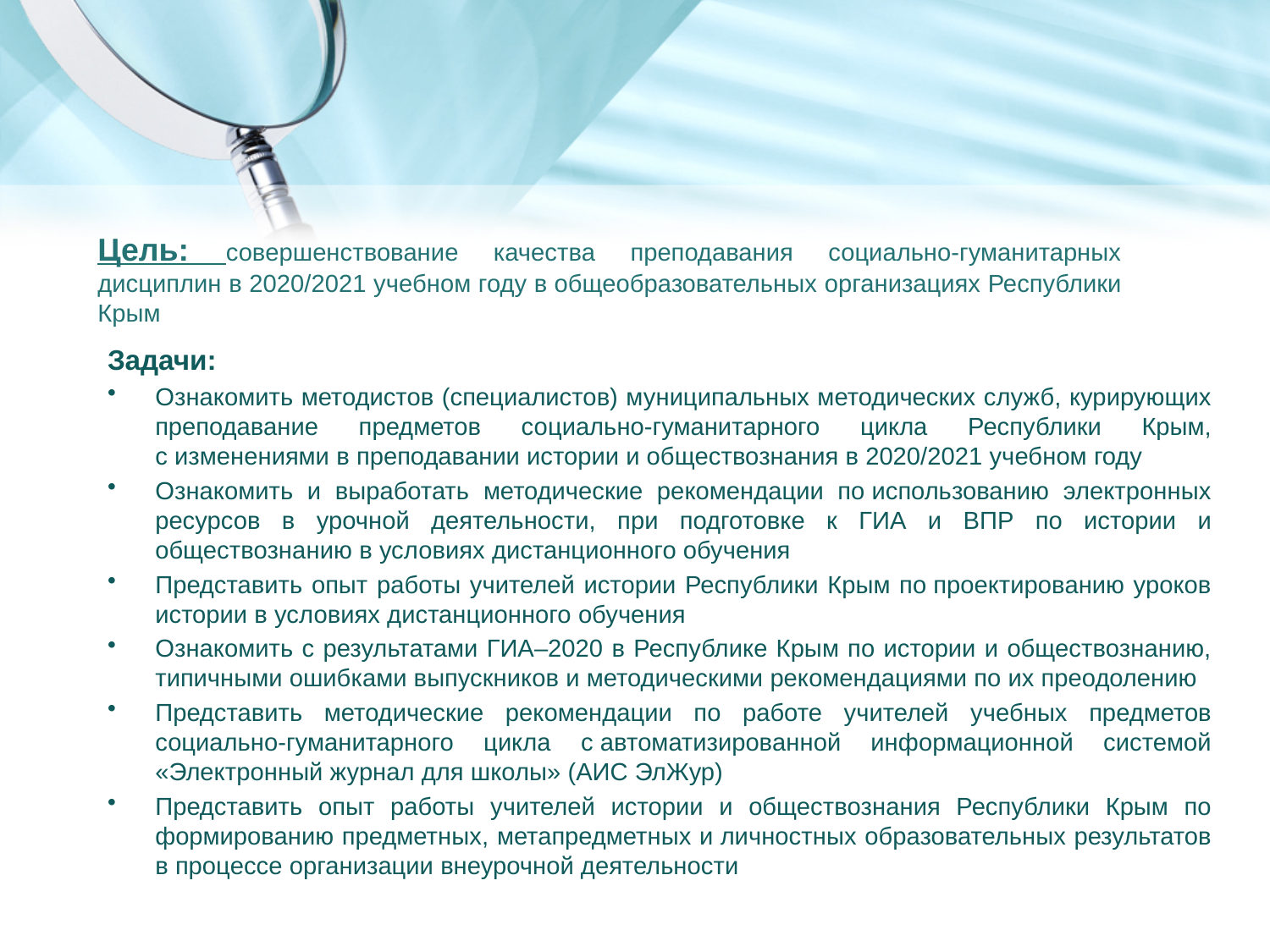

# Цель: совершенствование качества преподавания социально-гуманитарных дисциплин в 2020/2021 учебном году в общеобразовательных организациях Республики Крым
Задачи:
Ознакомить методистов (специалистов) муниципальных методических служб, курирующих преподавание предметов социально-гуманитарного цикла Республики Крым, с изменениями в преподавании истории и обществознания в 2020/2021 учебном году
Ознакомить и выработать методические рекомендации по использованию электронных ресурсов в урочной деятельности, при подготовке к ГИА и ВПР по истории и обществознанию в условиях дистанционного обучения
Представить опыт работы учителей истории Республики Крым по проектированию уроков истории в условиях дистанционного обучения
Ознакомить с результатами ГИА–2020 в Республике Крым по истории и обществознанию, типичными ошибками выпускников и методическими рекомендациями по их преодолению
Представить методические рекомендации по работе учителей учебных предметов социально-гуманитарного цикла с автоматизированной информационной системой «Электронный журнал для школы» (АИС ЭлЖур)
Представить опыт работы учителей истории и обществознания Республики Крым по формированию предметных, метапредметных и личностных образовательных результатов в процессе организации внеурочной деятельности